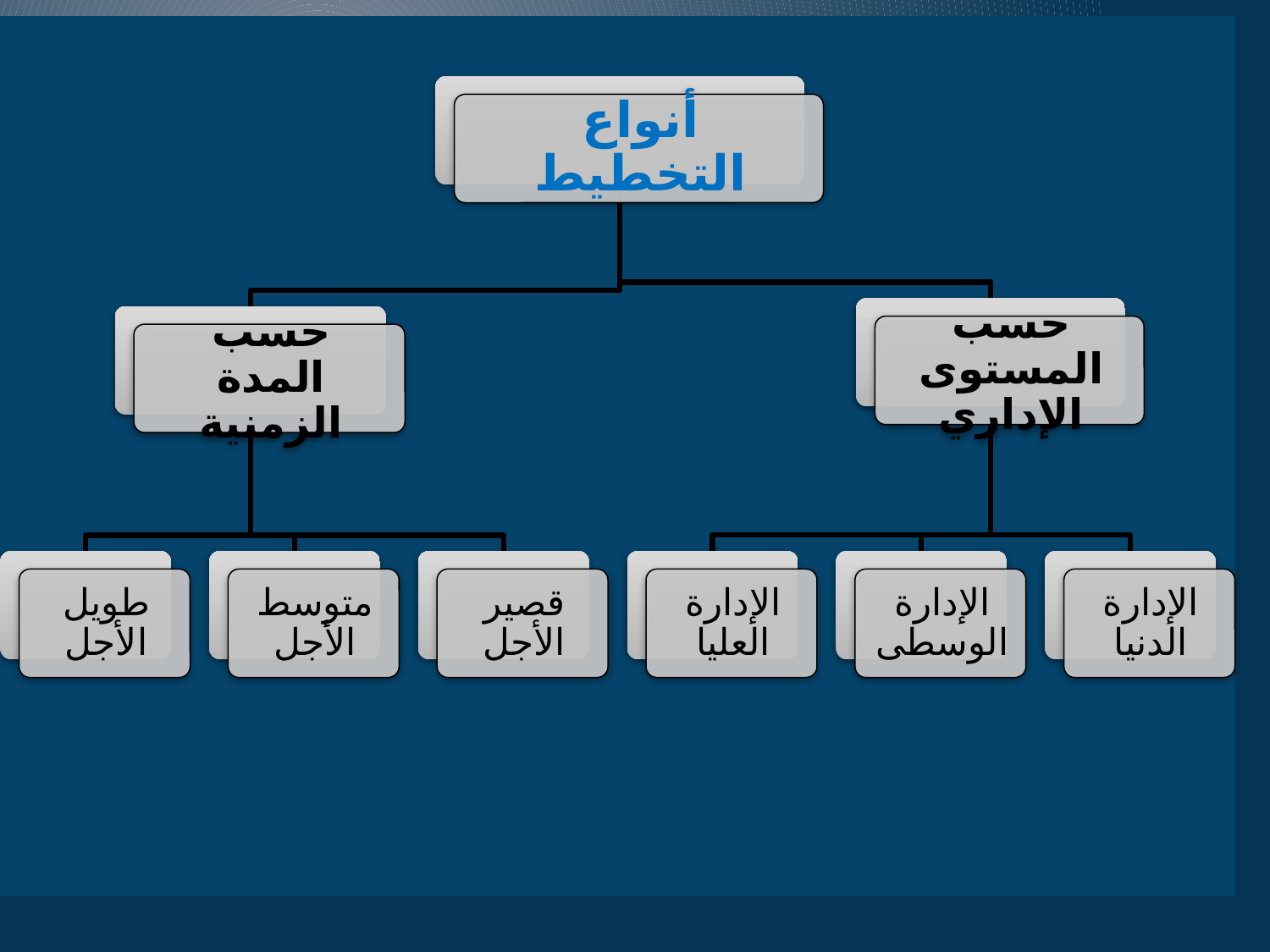

أنواع التخطيط
حسب المدة الزمنية
طويل الأجل
متوسط الأجل
قصير الأجل
حسب المستوى الإداري
الإدارة العليا
الإدارة الوسطى
الإدارة الدنيا
#